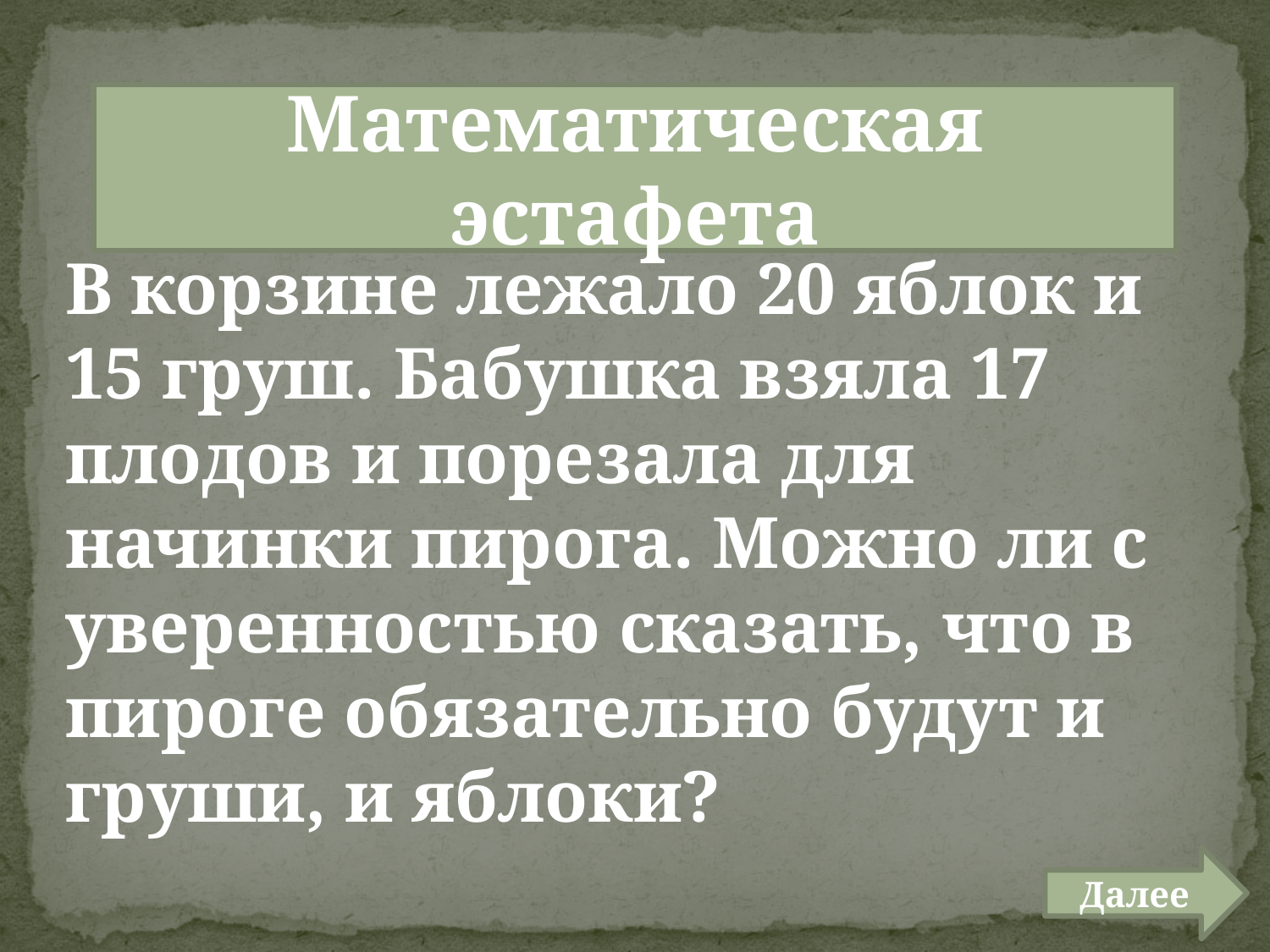

# эстафета 300
Математическая эстафета
В корзине лежало 20 яблок и 15 груш. Бабушка взяла 17 плодов и порезала для начинки пирога. Можно ли с уверенностью сказать, что в пироге обязательно будут и груши, и яблоки?

Далее